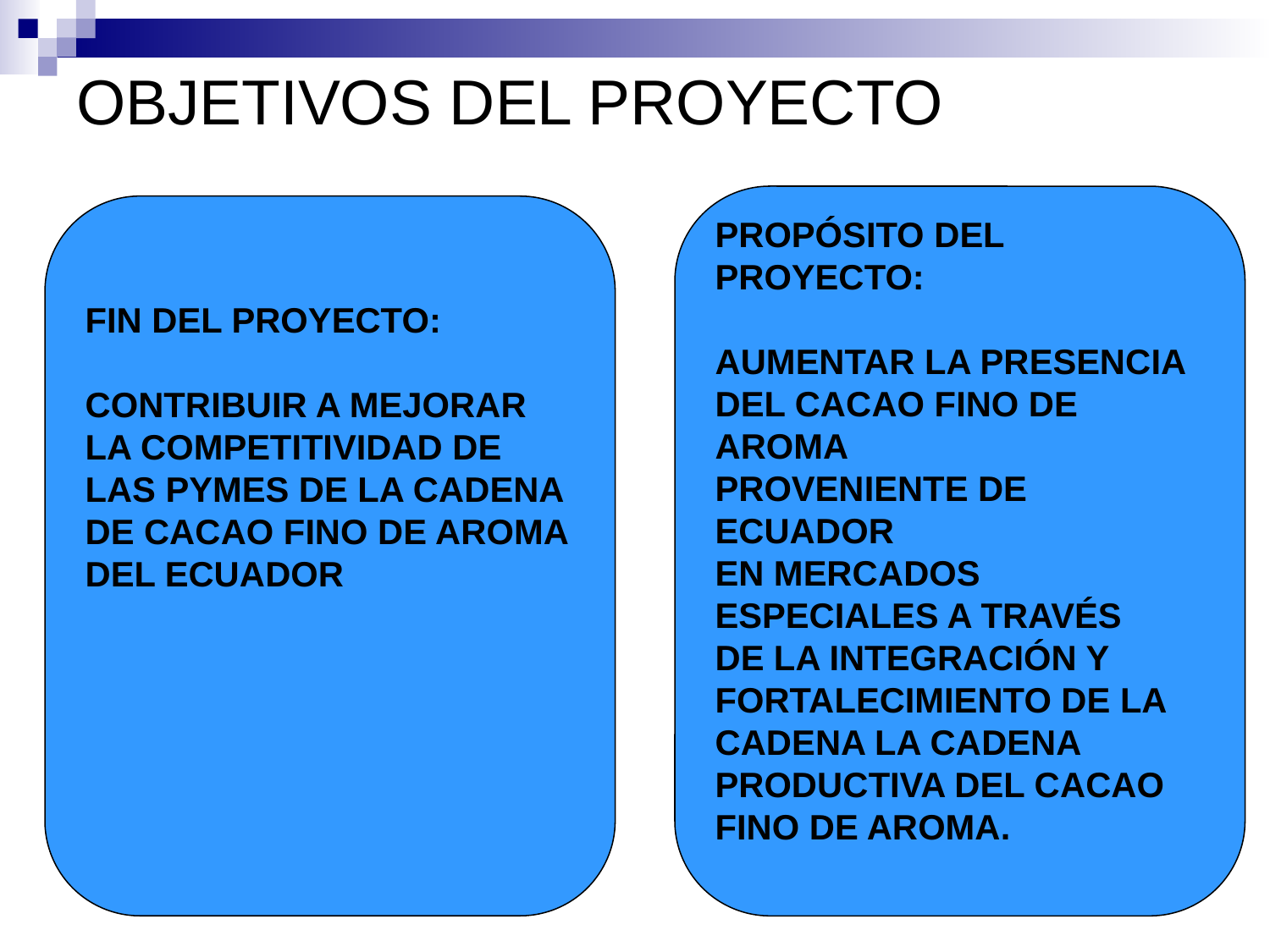

# OBJETIVOS DEL PROYECTO
PROPÓSITO DEL PROYECTO:

AUMENTAR LA PRESENCIA
DEL CACAO FINO DE AROMA
PROVENIENTE DE ECUADOR
EN MERCADOS ESPECIALES A TRAVÉS
DE LA INTEGRACIÓN Y
FORTALECIMIENTO DE LA
CADENA LA CADENA
PRODUCTIVA DEL CACAO FINO DE AROMA.

FIN DEL PROYECTO:

CONTRIBUIR A MEJORAR
LA COMPETITIVIDAD DE
LAS PYMES DE LA CADENA
DE CACAO FINO DE AROMA
DEL ECUADOR